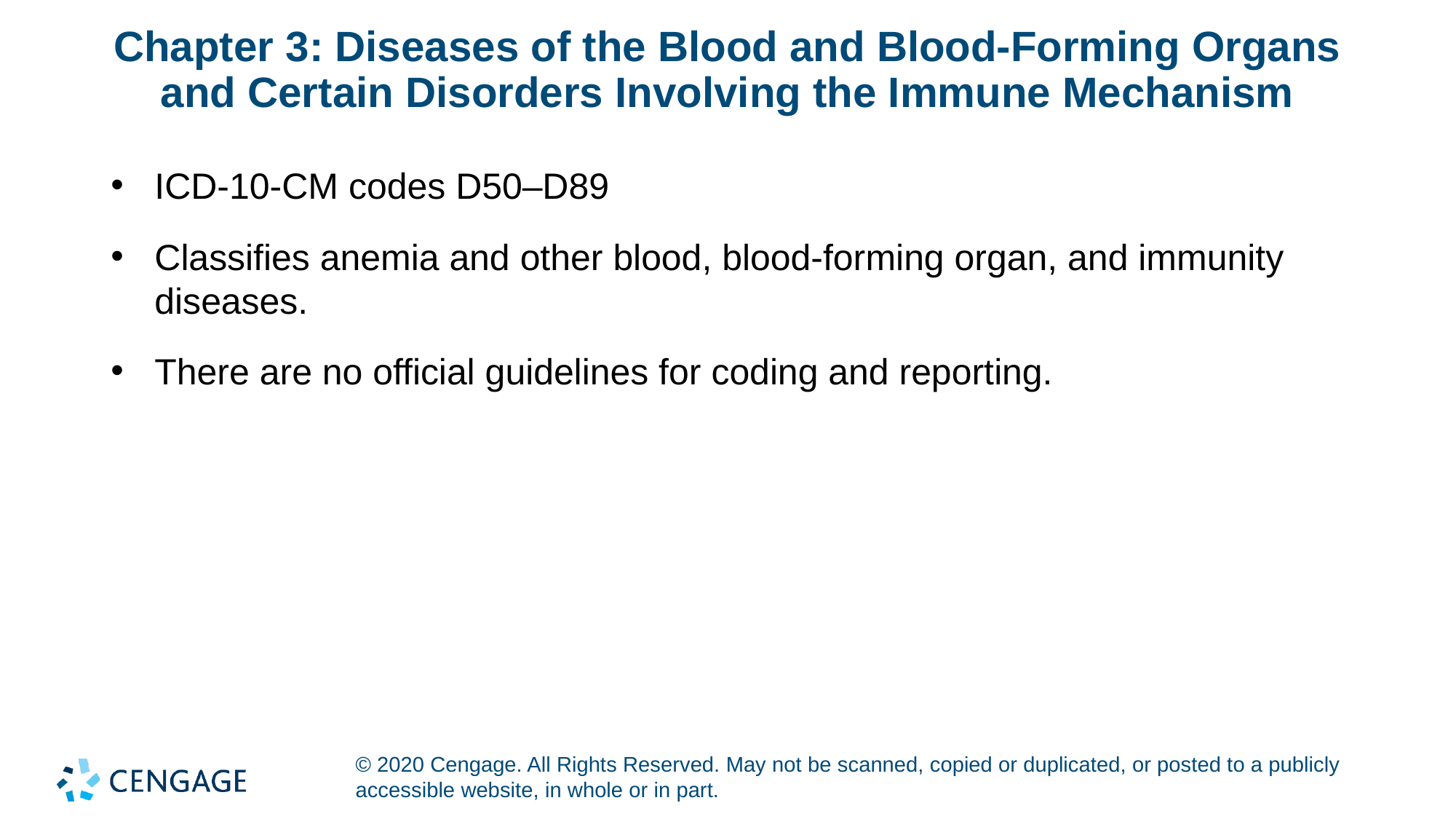

# Chapter 3: Diseases of the Blood and Blood-Forming Organs and Certain Disorders Involving the Immune Mechanism
ICD-10-CM codes D50–D89
Classifies anemia and other blood, blood-forming organ, and immunity diseases.
There are no official guidelines for coding and reporting.